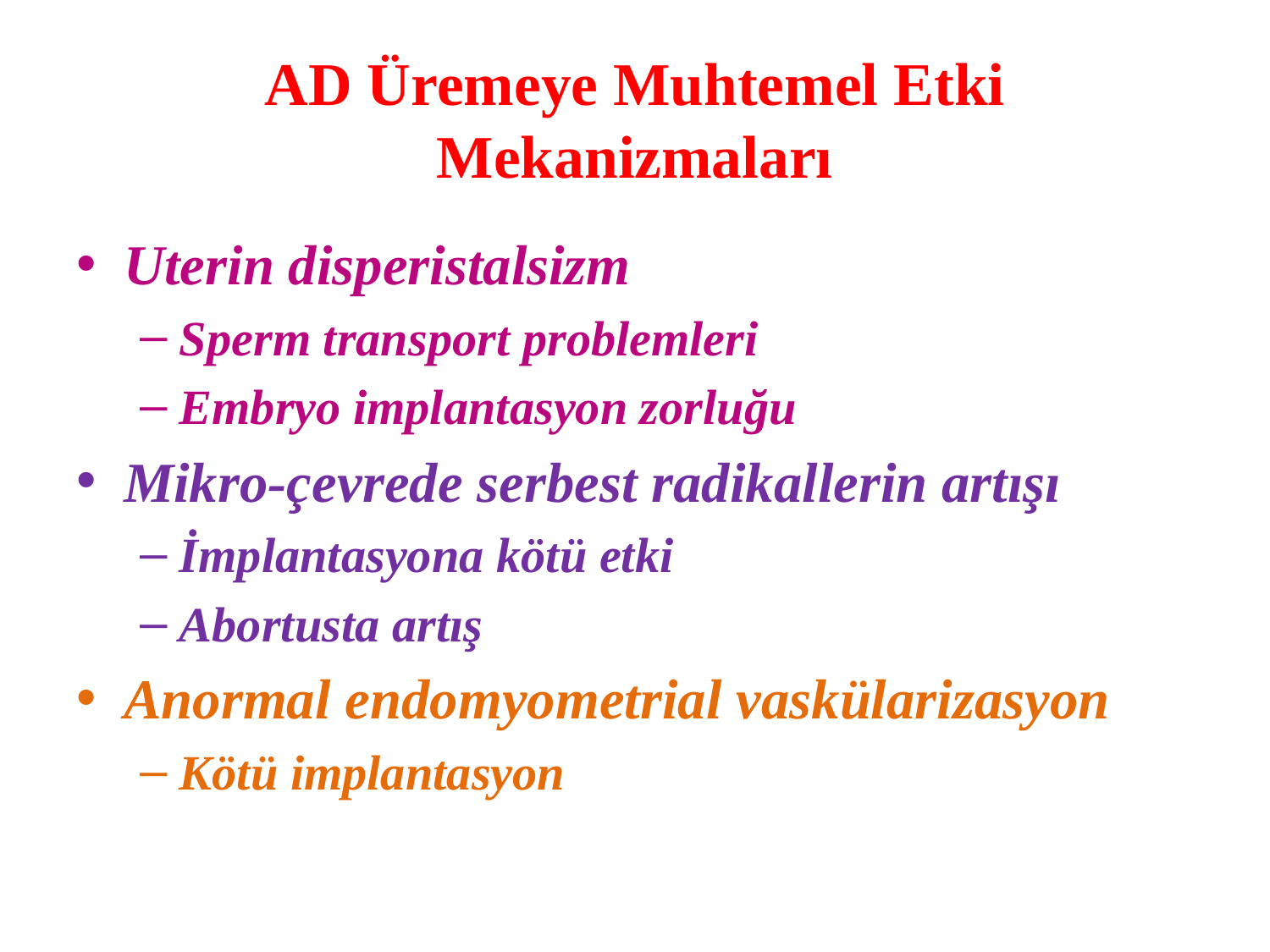

# AD Üremeye Muhtemel Etki Mekanizmaları
Uterin disperistalsizm
Sperm transport problemleri
Embryo implantasyon zorluğu
Mikro-çevrede serbest radikallerin artışı
İmplantasyona kötü etki
Abortusta artış
Anormal endomyometrial vaskülarizasyon
Kötü implantasyon